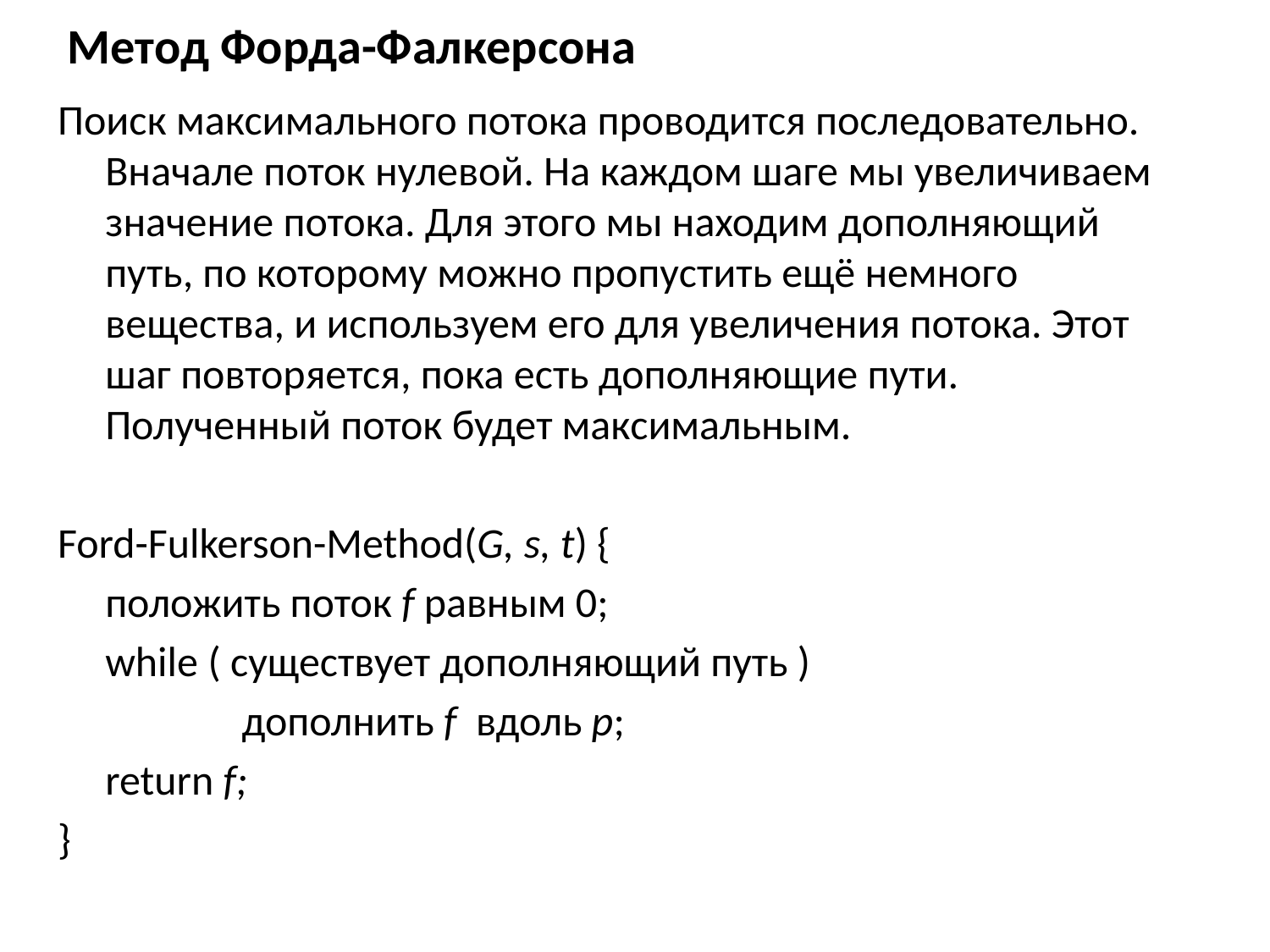

# Метод Форда-Фалкерсона
Поиск максимального потока проводится последовательно. Вначале поток нулевой. На каждом шаге мы увеличиваем значение потока. Для этого мы находим дополняющий путь, по которому можно пропустить ещё немного вещества, и используем его для увеличения потока. Этот шаг повторяется, пока есть дополняющие пути. Полученный поток будет максимальным.

Ford-Fulkerson-Method(G, s, t) {
	положить поток f равным 0;
	while ( существует дополняющий путь )
		 дополнить f  вдоль p;
	return f;
}